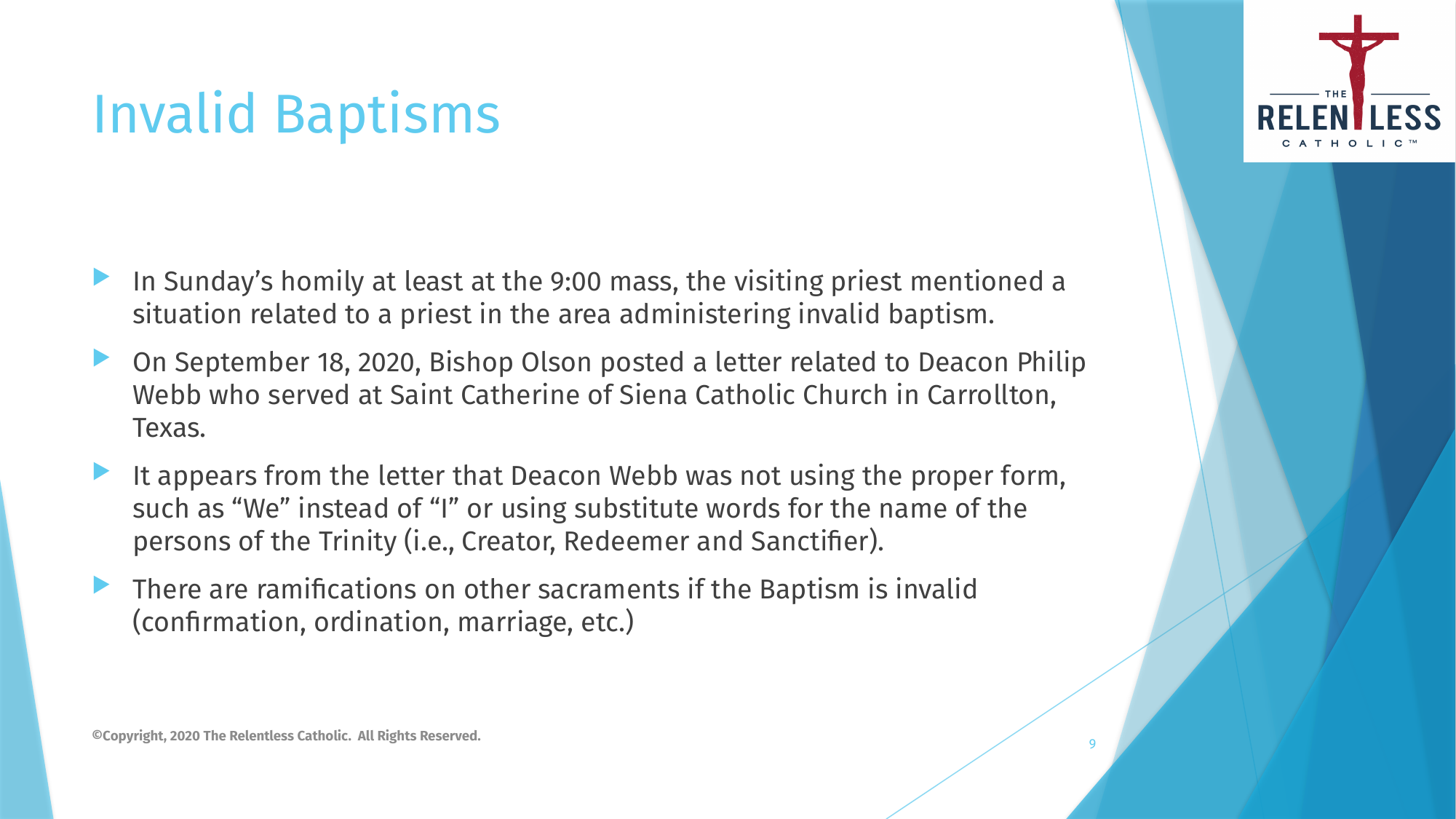

# Invalid Baptisms
In Sunday’s homily at least at the 9:00 mass, the visiting priest mentioned a situation related to a priest in the area administering invalid baptism.
On September 18, 2020, Bishop Olson posted a letter related to Deacon Philip Webb who served at Saint Catherine of Siena Catholic Church in Carrollton, Texas.
It appears from the letter that Deacon Webb was not using the proper form, such as “We” instead of “I” or using substitute words for the name of the persons of the Trinity (i.e., Creator, Redeemer and Sanctifier).
There are ramifications on other sacraments if the Baptism is invalid (confirmation, ordination, marriage, etc.)
©Copyright, 2020 The Relentless Catholic.  All Rights Reserved.

9